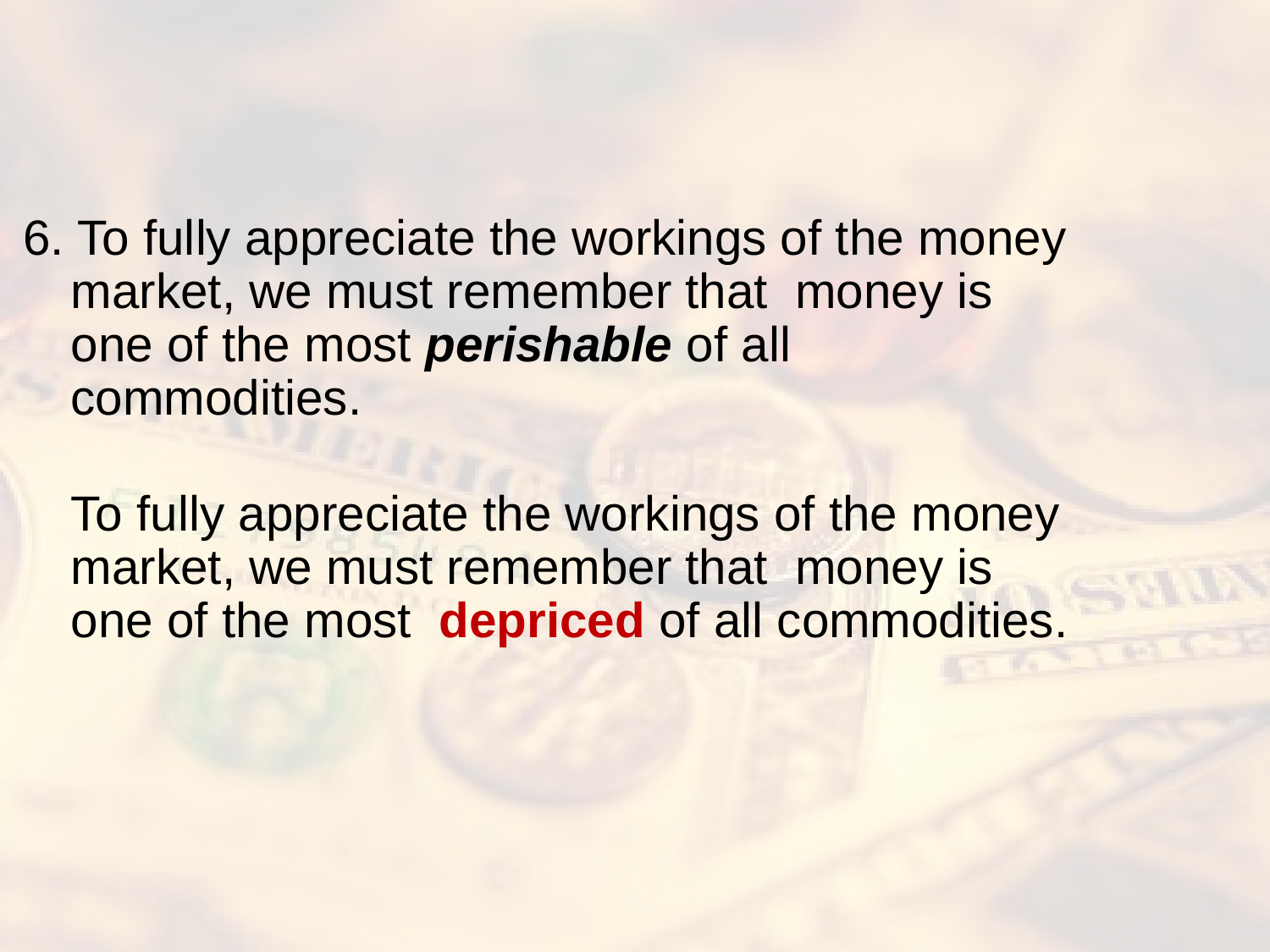

#
6. To fully appreciate the workings of the money market, we must remember that  money is one of the most perishable of all commodities.
To fully appreciate the workings of the money market, we must remember that  money is one of the most  depriced of all commodities.